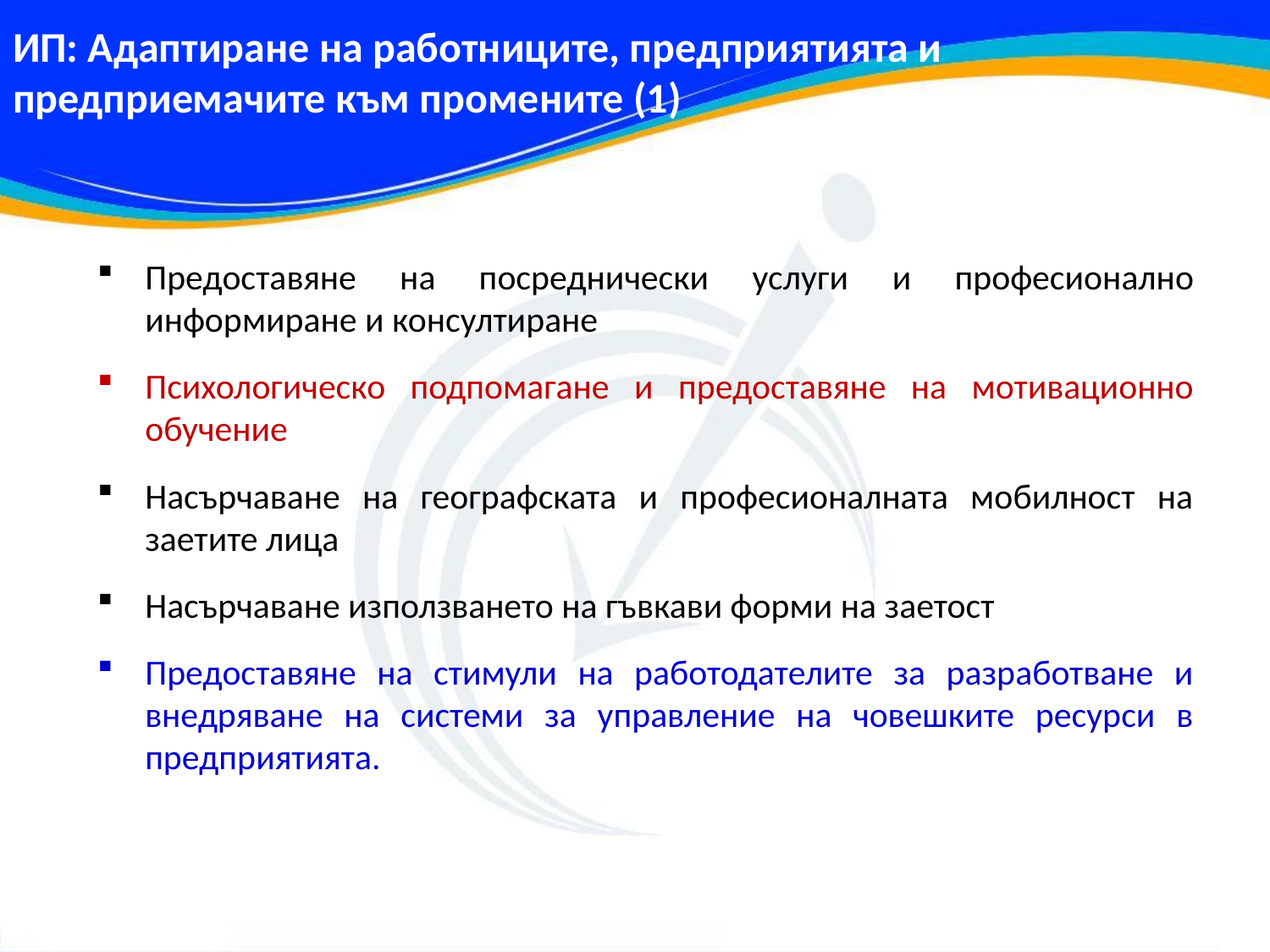

ИП: Адаптиране на работниците, предприятията и предприемачите към промените (1)
Предоставяне на посреднически услуги и професионално информиране и консултиране
Психологическо подпомагане и предоставяне на мотивационно обучение
Насърчаване на географската и професионалната мобилност на заетите лица
Насърчаване използването на гъвкави форми на заетост
Предоставяне на стимули на работодателите за разработване и внедряване на системи за управление на човешките ресурси в предприятията.